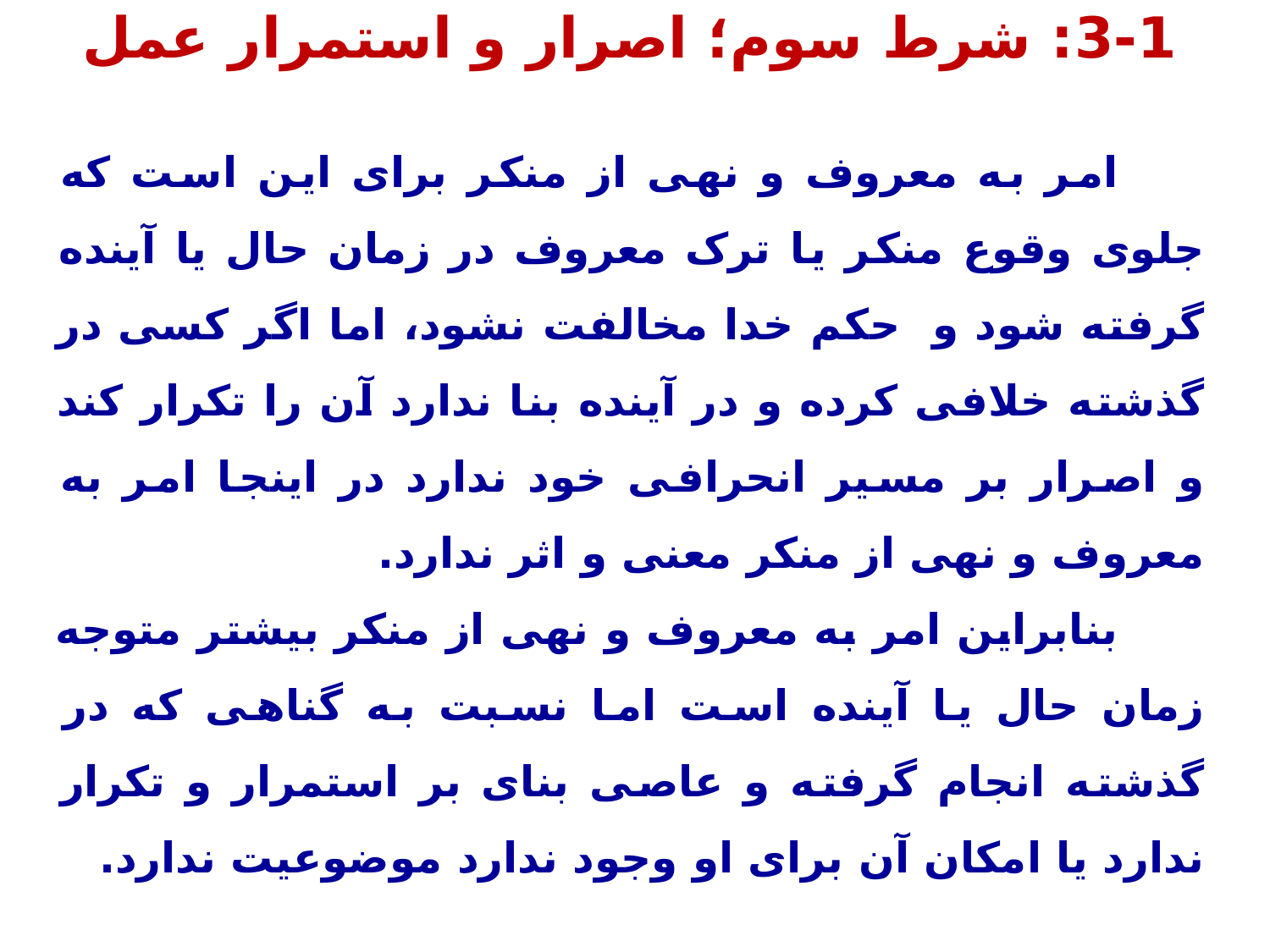

3-1: شرط سوم؛ اصرار و استمرار عمل

امر به معروف و نهی از منکر برای این است که جلوی وقوع منکر یا ترک معروف در زمان حال یا آینده گرفته شود و  حکم خدا مخالفت نشود، اما اگر کسی در گذشته خلافی کرده و در آینده بنا ندارد آن را تکرار کند و اصرار بر مسیر انحرافی خود ندارد در اینجا امر به معروف و نهی از منکر معنی و اثر ندارد.
بنابراین امر به معروف و نهی از منکر بیشتر متوجه زمان حال یا آینده است اما نسبت به گناهی که در گذشته انجام گرفته و عاصی بنای بر استمرار و تکرار ندارد یا امکان آن برای او وجود ندارد موضوعیت ندارد.